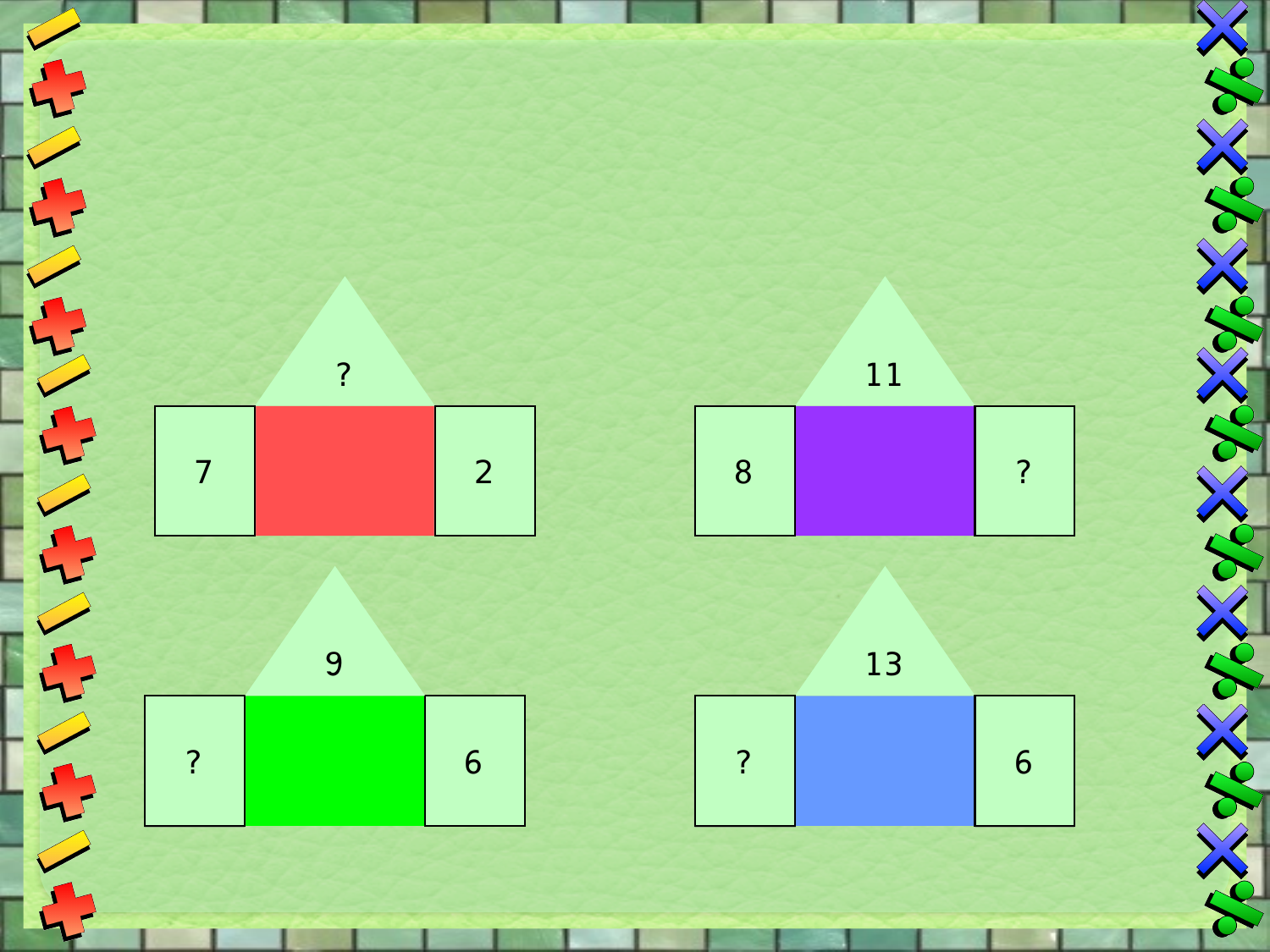

?
11
7

2
8

?
9
13
?

6
?

6